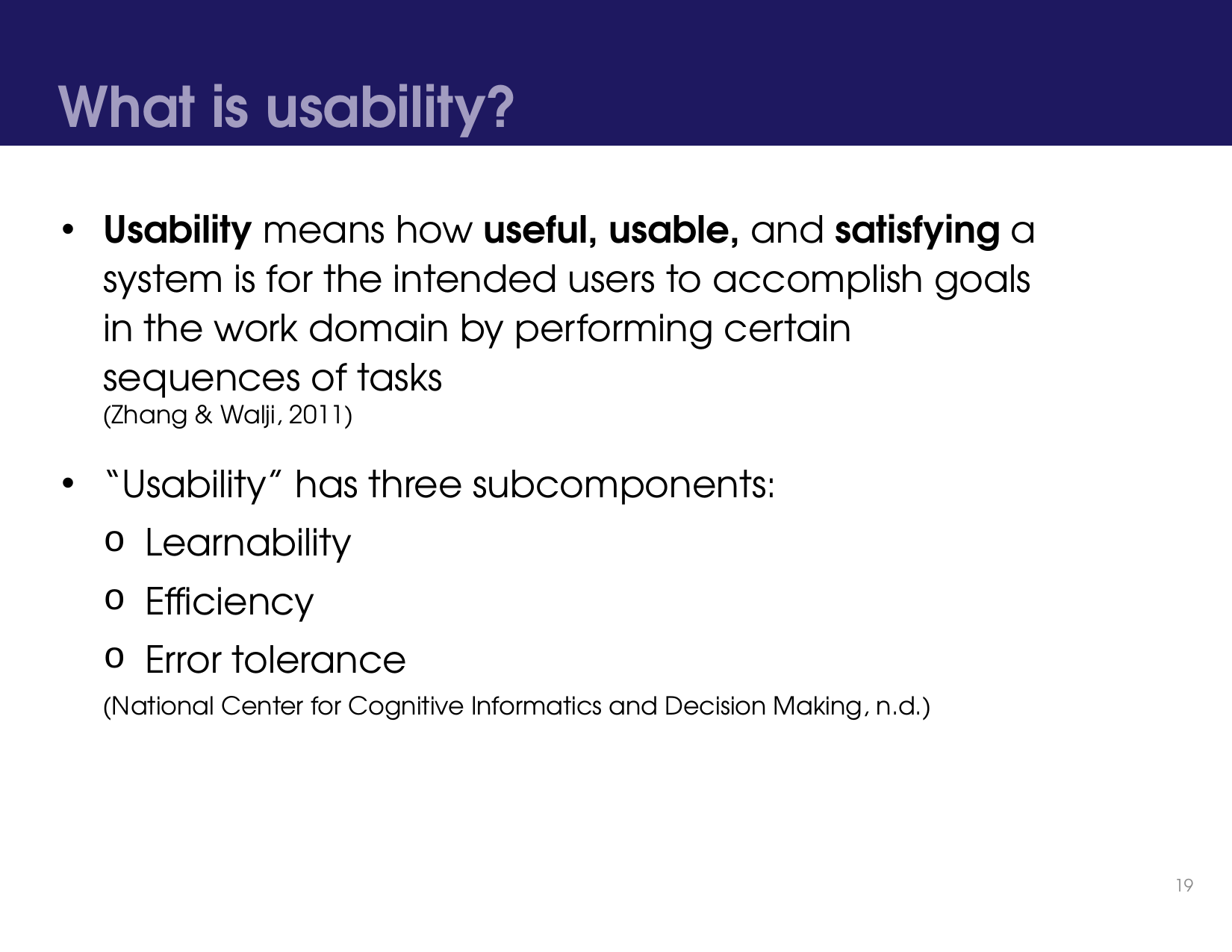

# What is usability?
Usability means how useful, usable, and satisfying a system is for the intended users to accomplish goals in the work domain by performing certain sequences of tasks
(Zhang & Walji, 2011)
“Usability” has three subcomponents:
Learnability
Efficiency
Error tolerance
(National Center for Cognitive Informatics and Decision Making, n.d.)
19